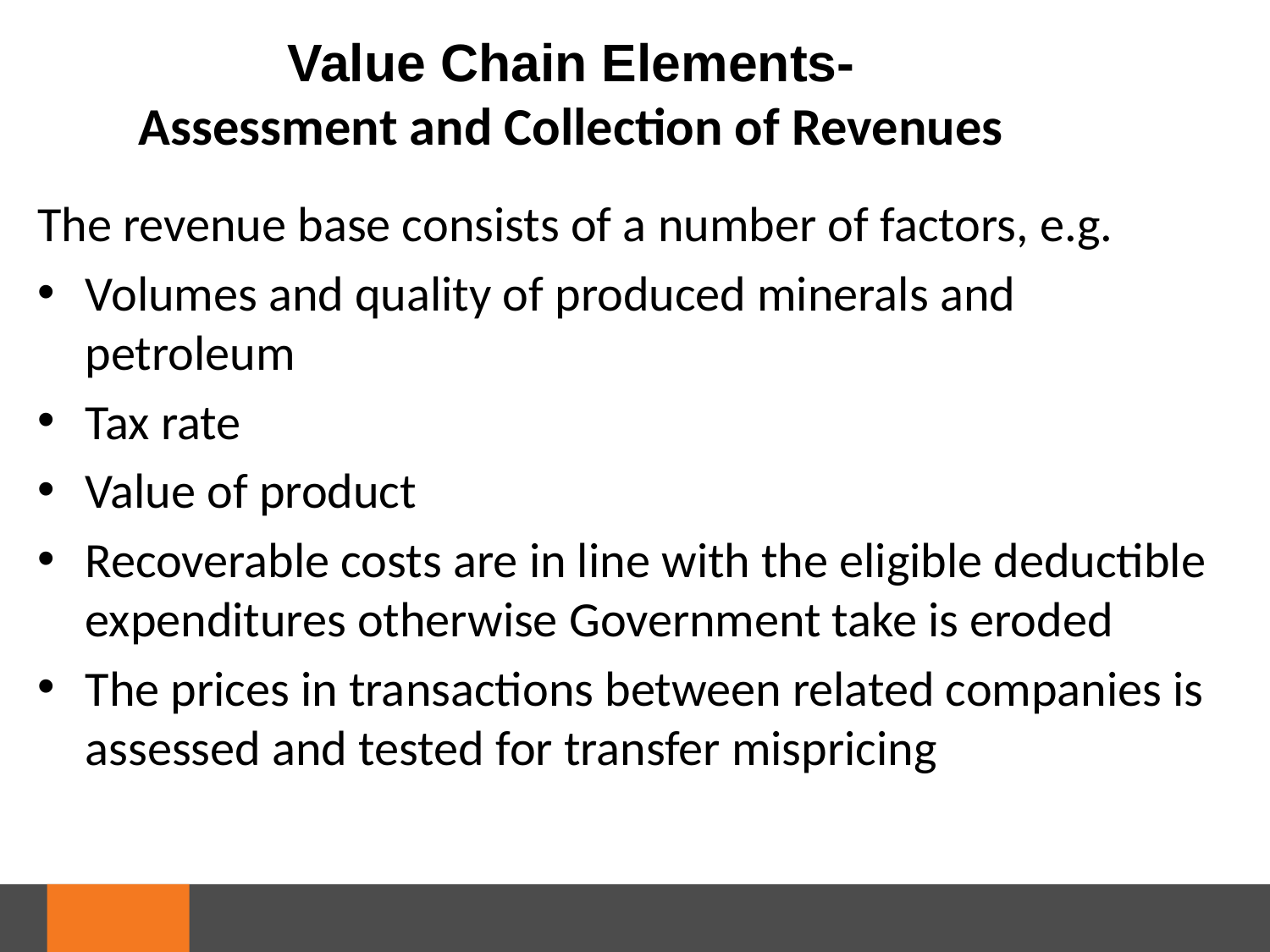

Value Chain Elements-
Assessment and Collection of Revenues

The revenue base consists of a number of factors, e.g.
Volumes and quality of produced minerals and petroleum
Tax rate
Value of product
Recoverable costs are in line with the eligible deductible expenditures otherwise Government take is eroded
The prices in transactions between related companies is assessed and tested for transfer mispricing